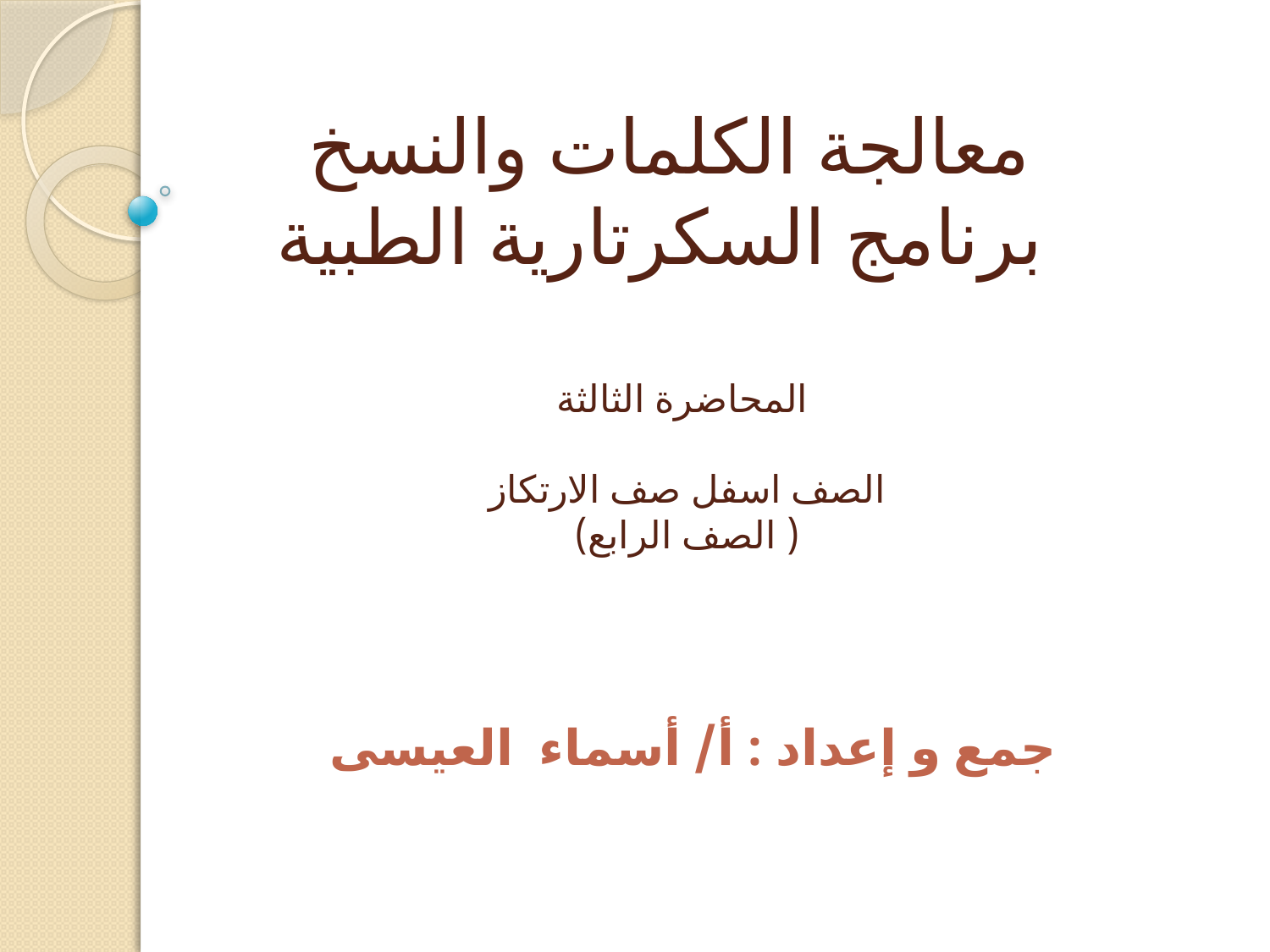

# معالجة الكلمات والنسخ برنامج السكرتارية الطبية
المحاضرة الثالثة
الصف اسفل صف الارتكاز
( الصف الرابع)
جمع و إعداد : أ/ أسماء  العيسى